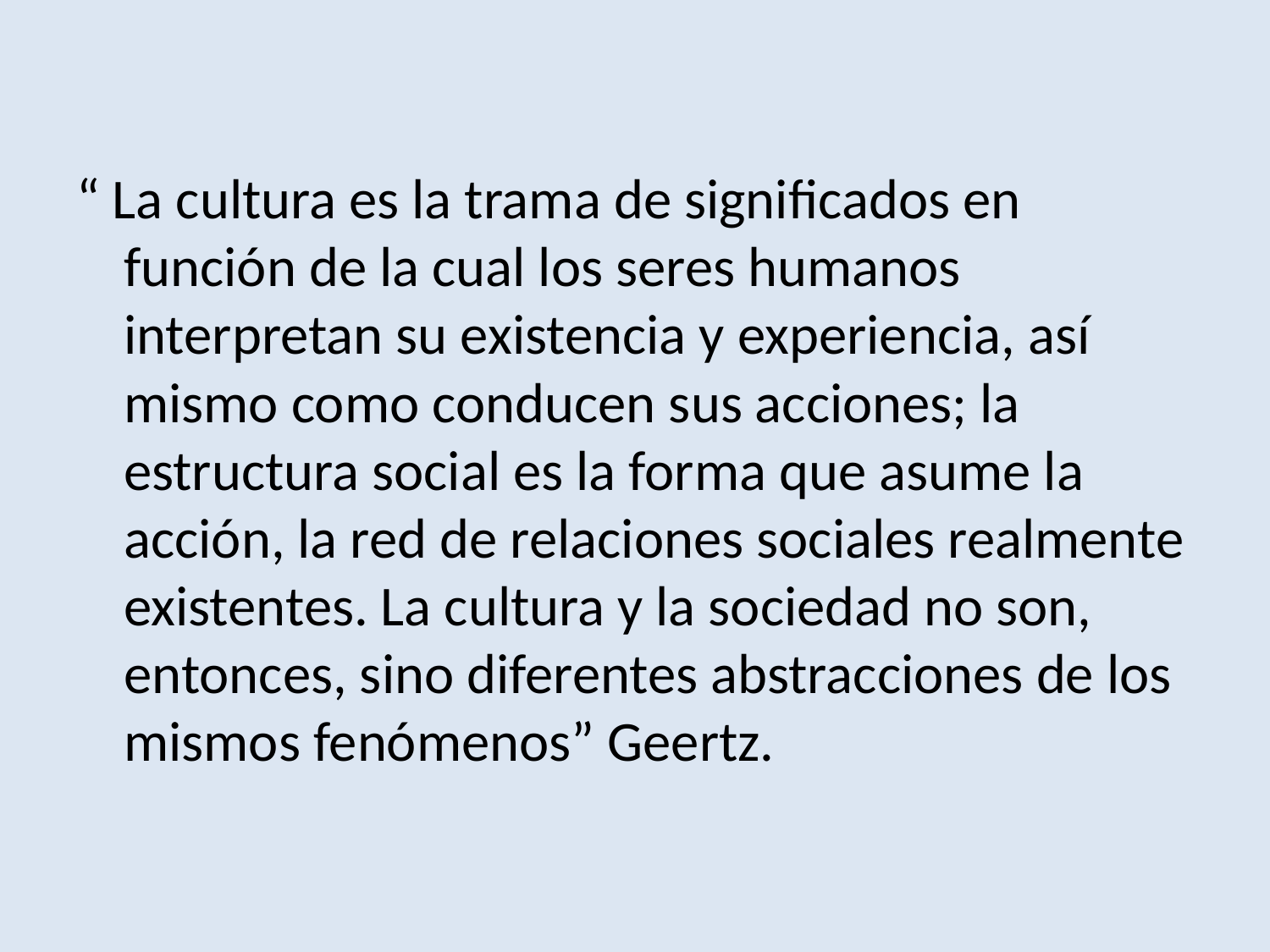

“ La cultura es la trama de significados en función de la cual los seres humanos interpretan su existencia y experiencia, así mismo como conducen sus acciones; la estructura social es la forma que asume la acción, la red de relaciones sociales realmente existentes. La cultura y la sociedad no son, entonces, sino diferentes abstracciones de los mismos fenómenos” Geertz.